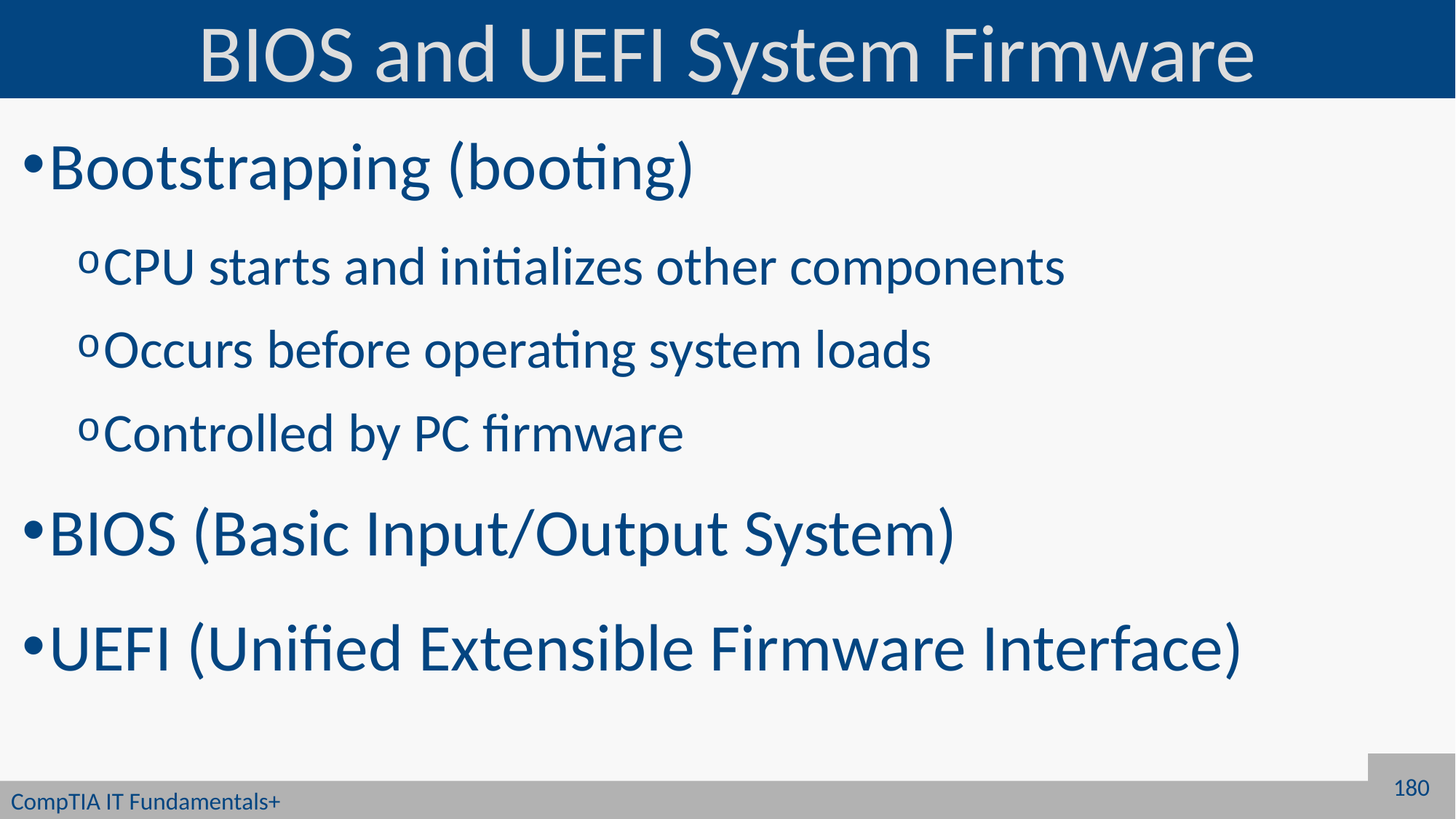

# BIOS and UEFI System Firmware
Bootstrapping (booting)
CPU starts and initializes other components
Occurs before operating system loads
Controlled by PC firmware
BIOS (Basic Input/Output System)
UEFI (Unified Extensible Firmware Interface)
180
CompTIA IT Fundamentals+